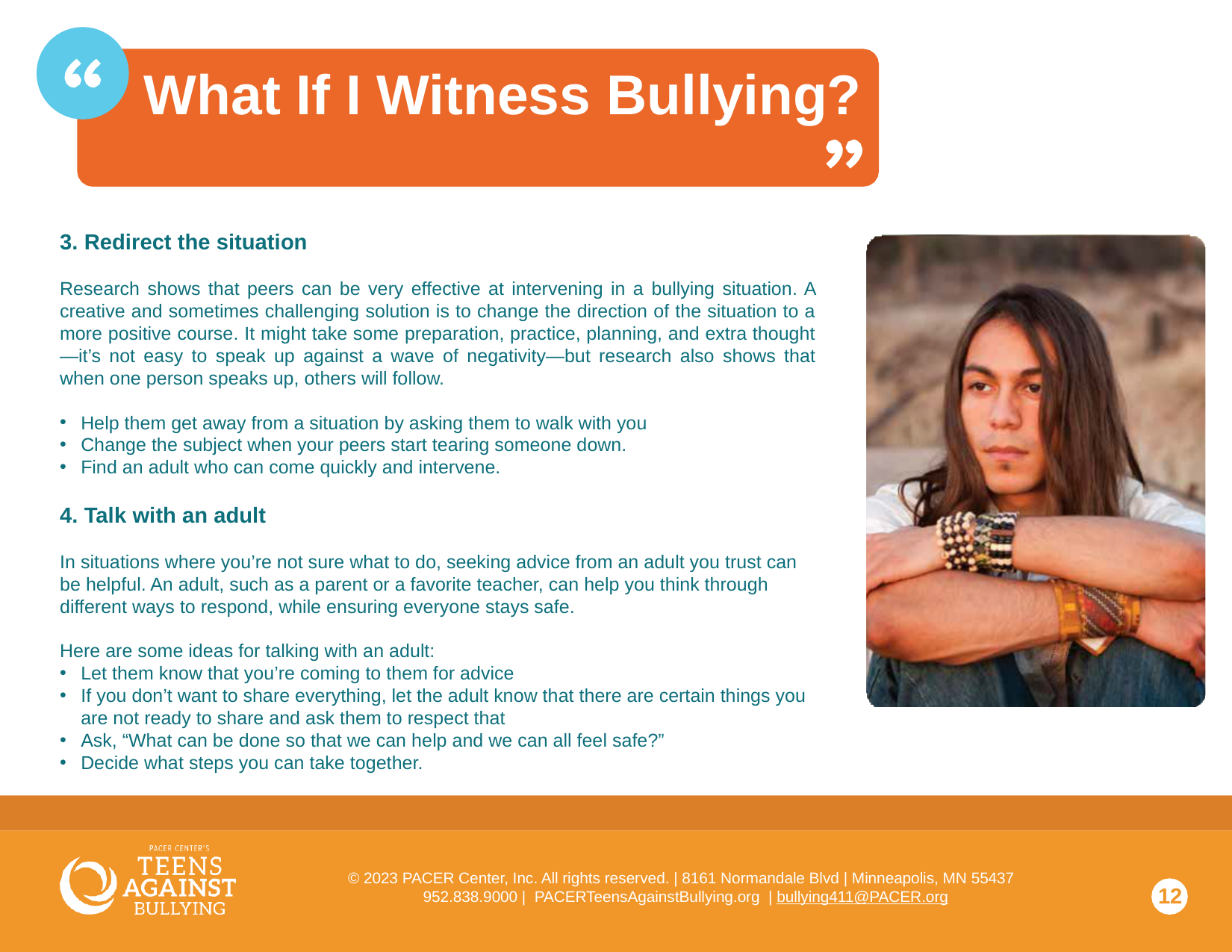

# What If I Witness Bullying?

3. Redirect the situation

Research shows that peers can be very effective at intervening in a bullying situation. A creative and sometimes challenging solution is to change the direction of the situation to a more positive course. It might take some preparation, practice, planning, and extra thought—it’s not easy to speak up against a wave of negativity—but research also shows that when one person speaks up, others will follow.

Help them get away from a situation by asking them to walk with you
Change the subject when your peers start tearing someone down.
Find an adult who can come quickly and intervene.

4. Talk with an adult

In situations where you’re not sure what to do, seeking advice from an adult you trust can be helpful. An adult, such as a parent or a favorite teacher, can help you think through different ways to respond, while ensuring everyone stays safe.

Here are some ideas for talking with an adult:
Let them know that you’re coming to them for advice
If you don’t want to share everything, let the adult know that there are certain things you are not ready to share and ask them to respect that
Ask, “What can be done so that we can help and we can all feel safe?”
Decide what steps you can take together.

© 2023 PACER Center, Inc. All rights reserved. | 8161 Normandale Blvd | Minneapolis, MN 55437  952.838.9000 |  PACERTeensAgainstBullying.org  | bullying411@PACER.org

12